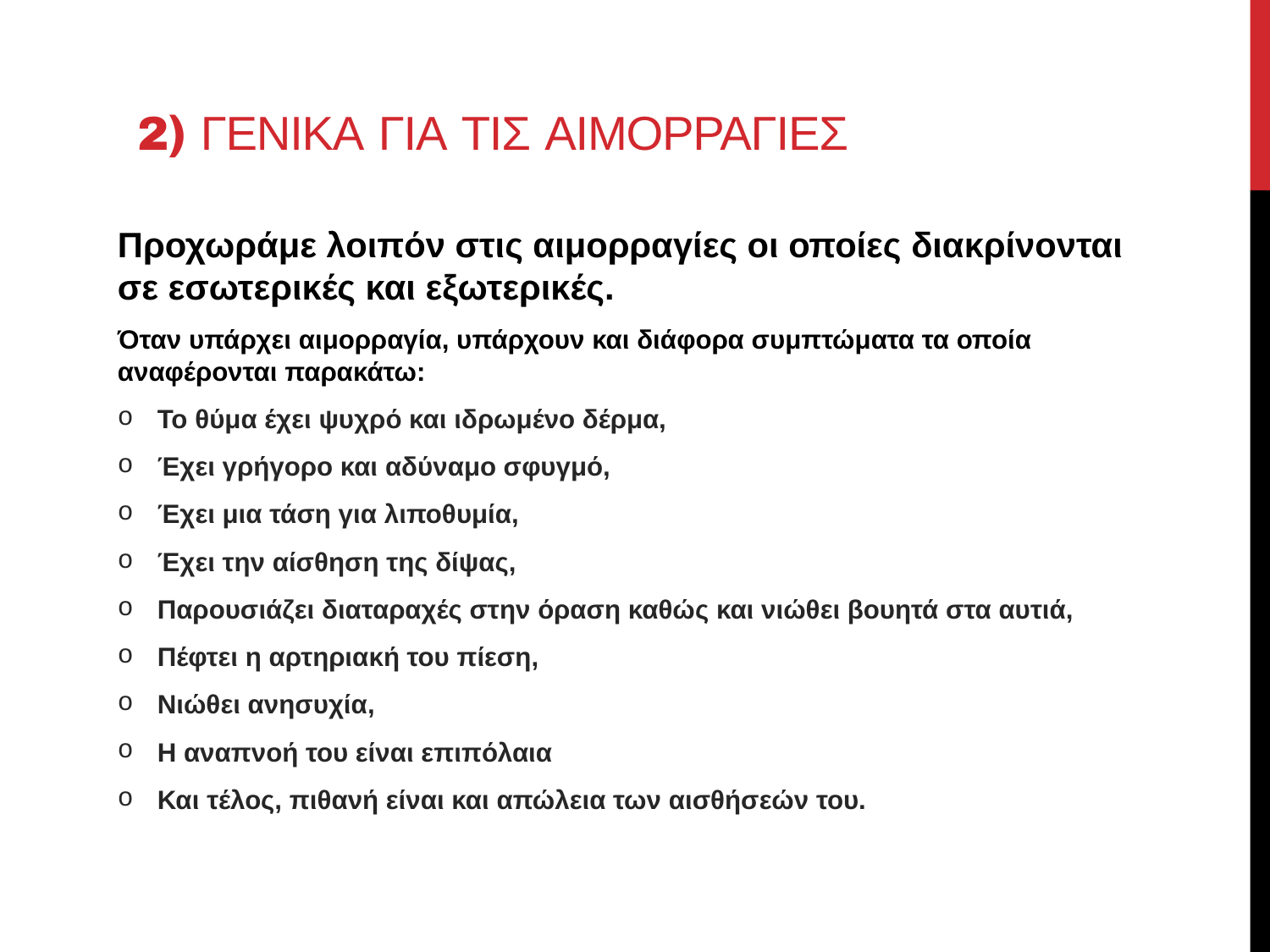

# 2) Γενικα για τισ αιμορραγιεσ
Προχωράμε λοιπόν στις αιμορραγίες οι οποίες διακρίνονται σε εσωτερικές και εξωτερικές.
Όταν υπάρχει αιμορραγία, υπάρχουν και διάφορα συμπτώματα τα οποία αναφέρονται παρακάτω:
Το θύμα έχει ψυχρό και ιδρωμένο δέρμα,
Έχει γρήγορο και αδύναμο σφυγμό,
Έχει μια τάση για λιποθυμία,
Έχει την αίσθηση της δίψας,
Παρουσιάζει διαταραχές στην όραση καθώς και νιώθει βουητά στα αυτιά,
Πέφτει η αρτηριακή του πίεση,
Νιώθει ανησυχία,
Η αναπνοή του είναι επιπόλαια
Και τέλος, πιθανή είναι και απώλεια των αισθήσεών του.